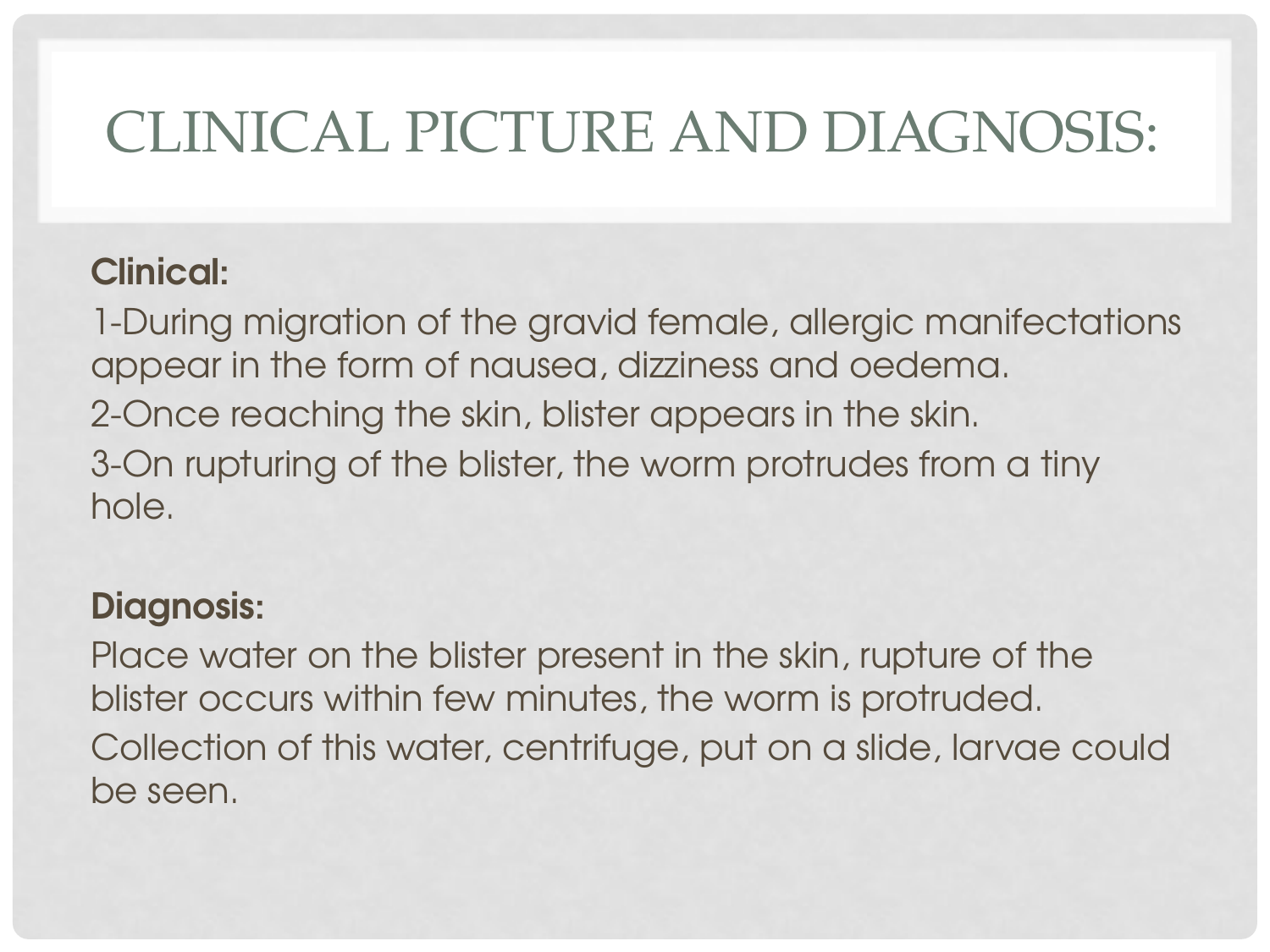

# Clinical picture and diagnosis:
Clinical:
1-During migration of the gravid female, allergic manifectations appear in the form of nausea, dizziness and oedema.
2-Once reaching the skin, blister appears in the skin.
3-On rupturing of the blister, the worm protrudes from a tiny hole.

Diagnosis:
Place water on the blister present in the skin, rupture of the blister occurs within few minutes, the worm is protruded.
Collection of this water, centrifuge, put on a slide, larvae could be seen.